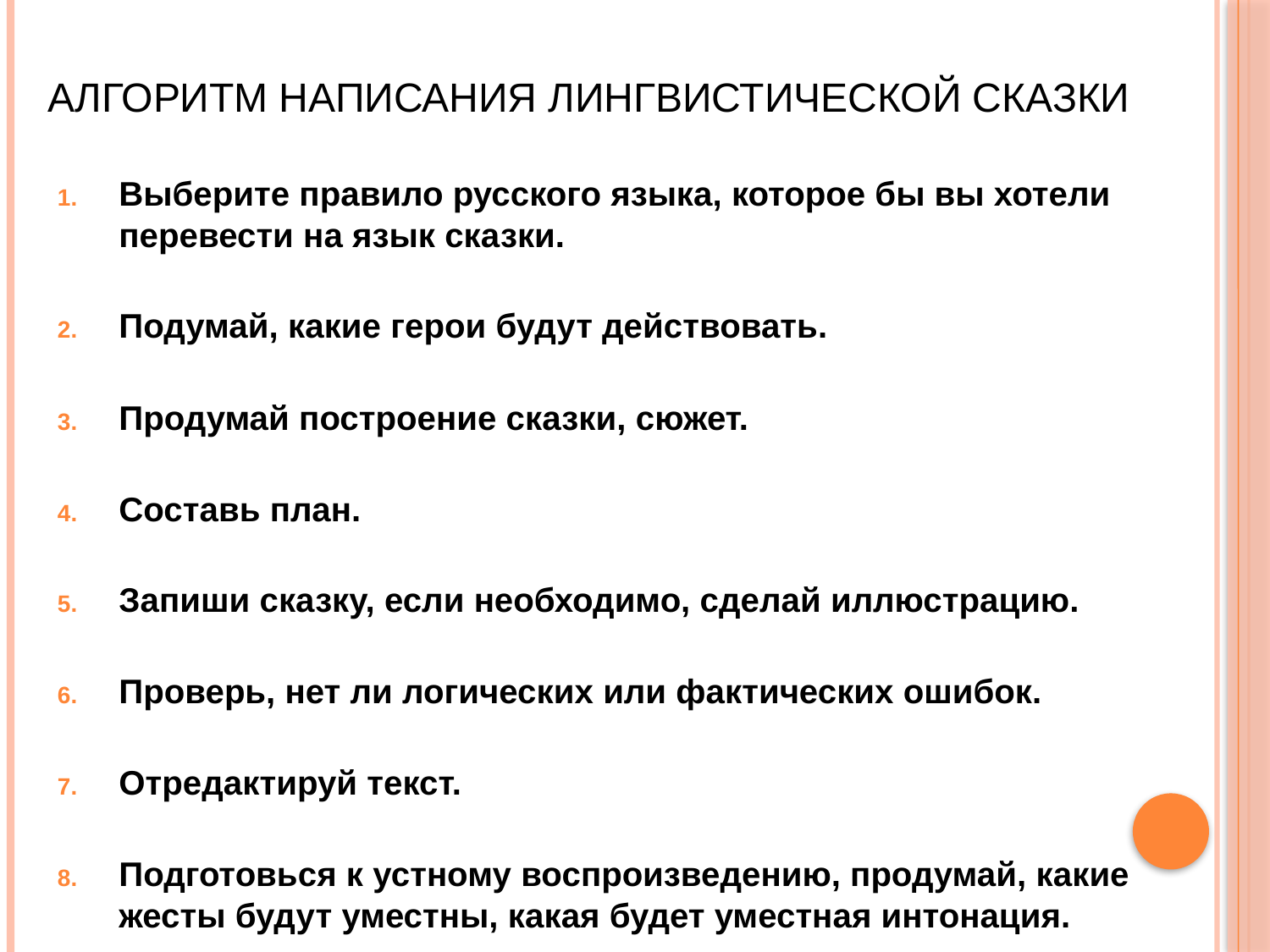

# Алгоритм написания лингвистической сказки
Выберите правило русского языка, которое бы вы хотели перевести на язык сказки.

Подумай, какие герои будут действовать.

Продумай построение сказки, сюжет.

Составь план.

Запиши сказку, если необходимо, сделай иллюстрацию.

Проверь, нет ли логических или фактических ошибок.

Отредактируй текст.

Подготовься к устному воспроизведению, продумай, какие жесты будут уместны, какая будет уместная интонация.